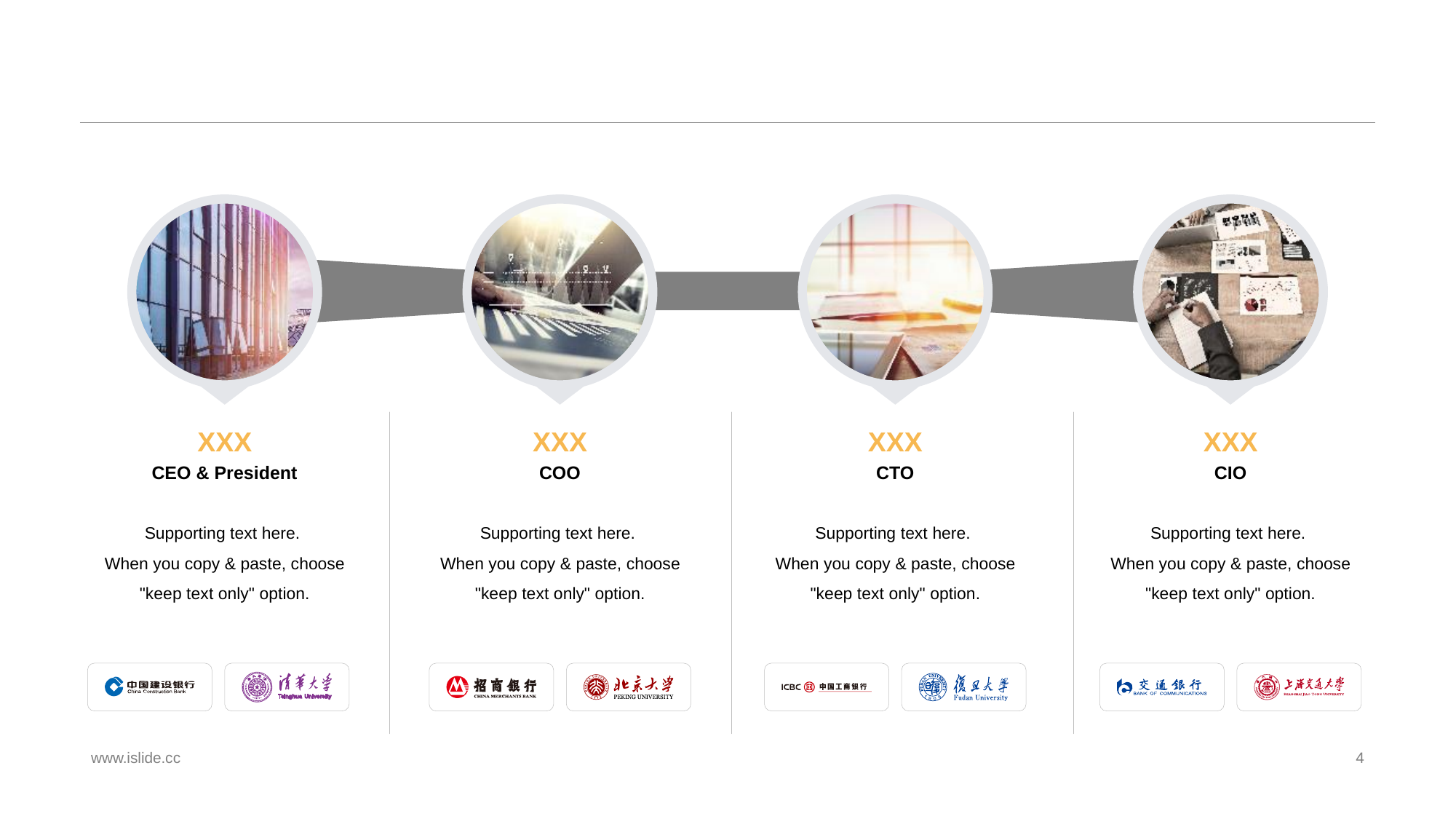

#

XXX
CEO & President
XXX
COO
XXX
CTO
XXX
CIO
Supporting text here.
When you copy & paste, choose "keep text only" option.
Supporting text here.
When you copy & paste, choose "keep text only" option.
Supporting text here.
When you copy & paste, choose "keep text only" option.
Supporting text here.
When you copy & paste, choose "keep text only" option.

www.islide.cc
4